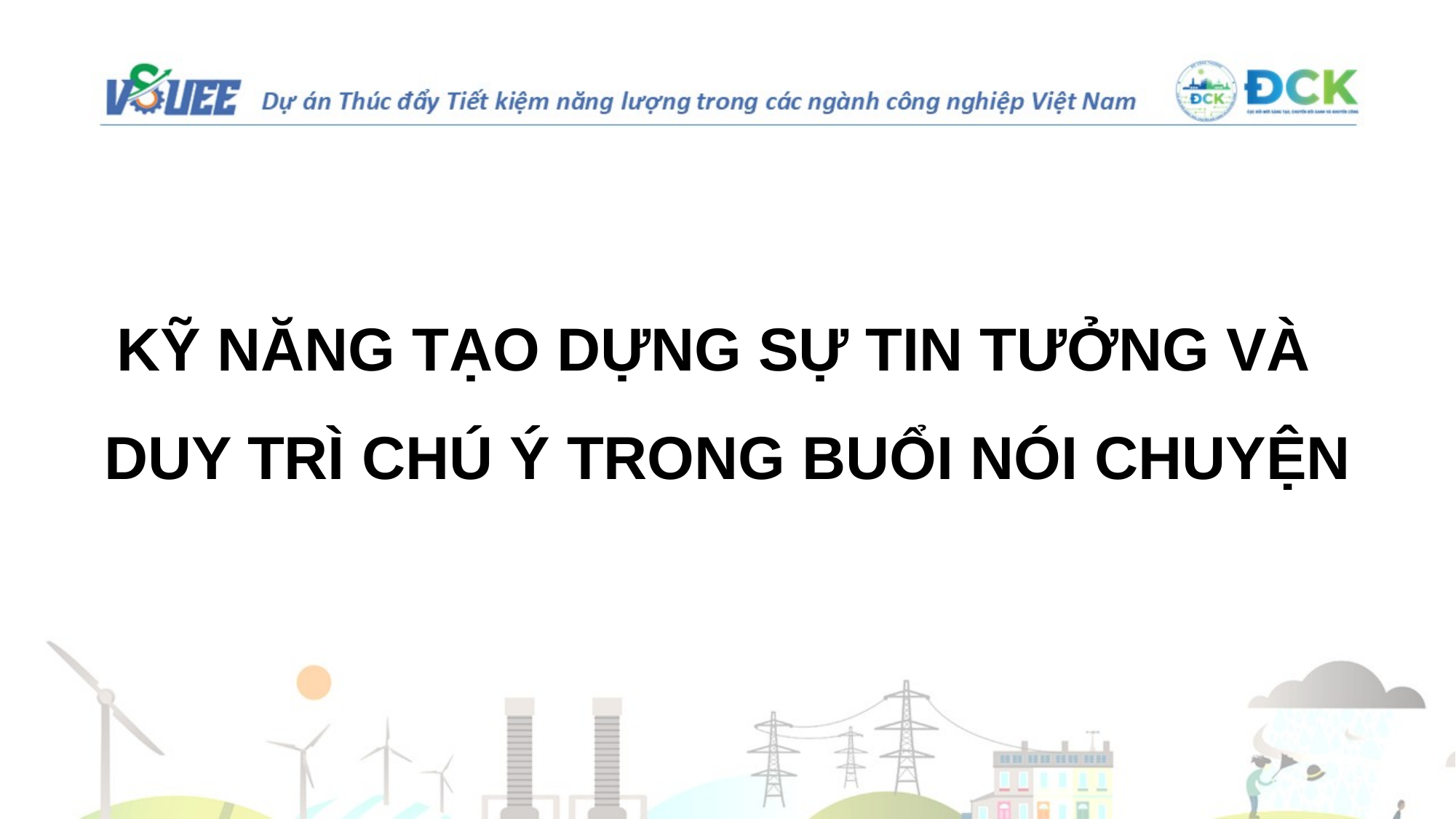

KỸ NĂNG TẠO DỰNG SỰ TIN TƯỞNG VÀ DUY TRÌ CHÚ Ý TRONG BUỔI NÓI CHUYỆN